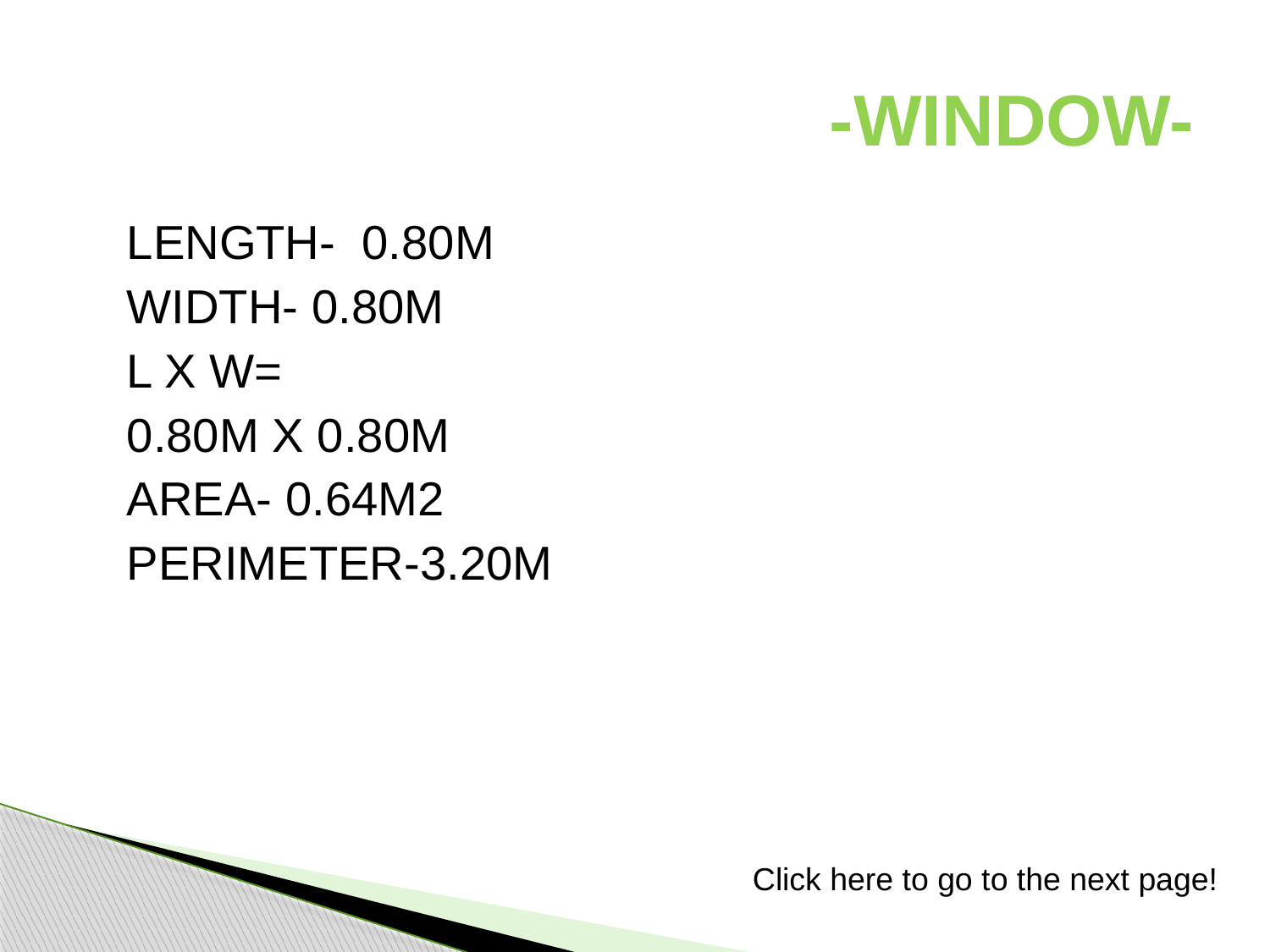

# -WINDOW-
	LENGTH-  0.80M
	WIDTH- 0.80M
	L X W=
	0.80M X 0.80M
	AREA- 0.64M2
	PERIMETER-3.20M
Click here to go to the next page!